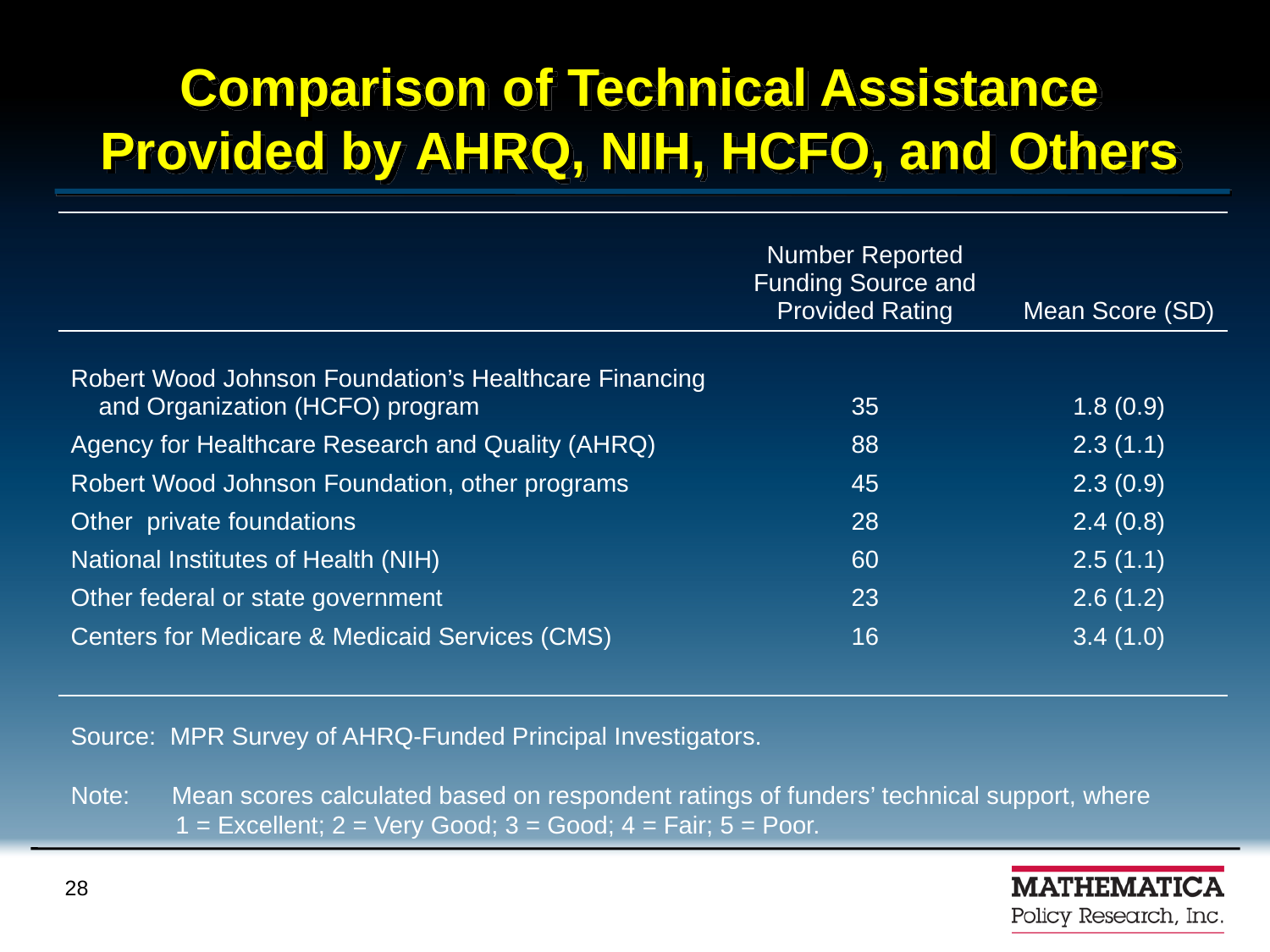

# Comparison of Technical Assistance Provided by AHRQ, NIH, HCFO, and Others

|  | Number Reported Funding Source and Provided Rating | Mean Score (SD) |
| --- | --- | --- |
| Robert Wood Johnson Foundation’s Healthcare Financing and Organization (HCFO) program Agency for Healthcare Research and Quality (AHRQ) Robert Wood Johnson Foundation, other programs Other private foundations National Institutes of Health (NIH) Other federal or state government Centers for Medicare & Medicaid Services (CMS) | 35 88 45 28 60 23 16 | 1.8 (0.9) 2.3 (1.1) 2.3 (0.9) 2.4 (0.8) 2.5 (1.1) 2.6 (1.2) 3.4 (1.0) |
Source:  MPR Survey of AHRQ-Funded Principal Investigators.

Note:      Mean scores calculated based on respondent ratings of funders’ technical support, where
               1 = Excellent; 2 = Very Good; 3 = Good; 4 = Fair; 5 = Poor.